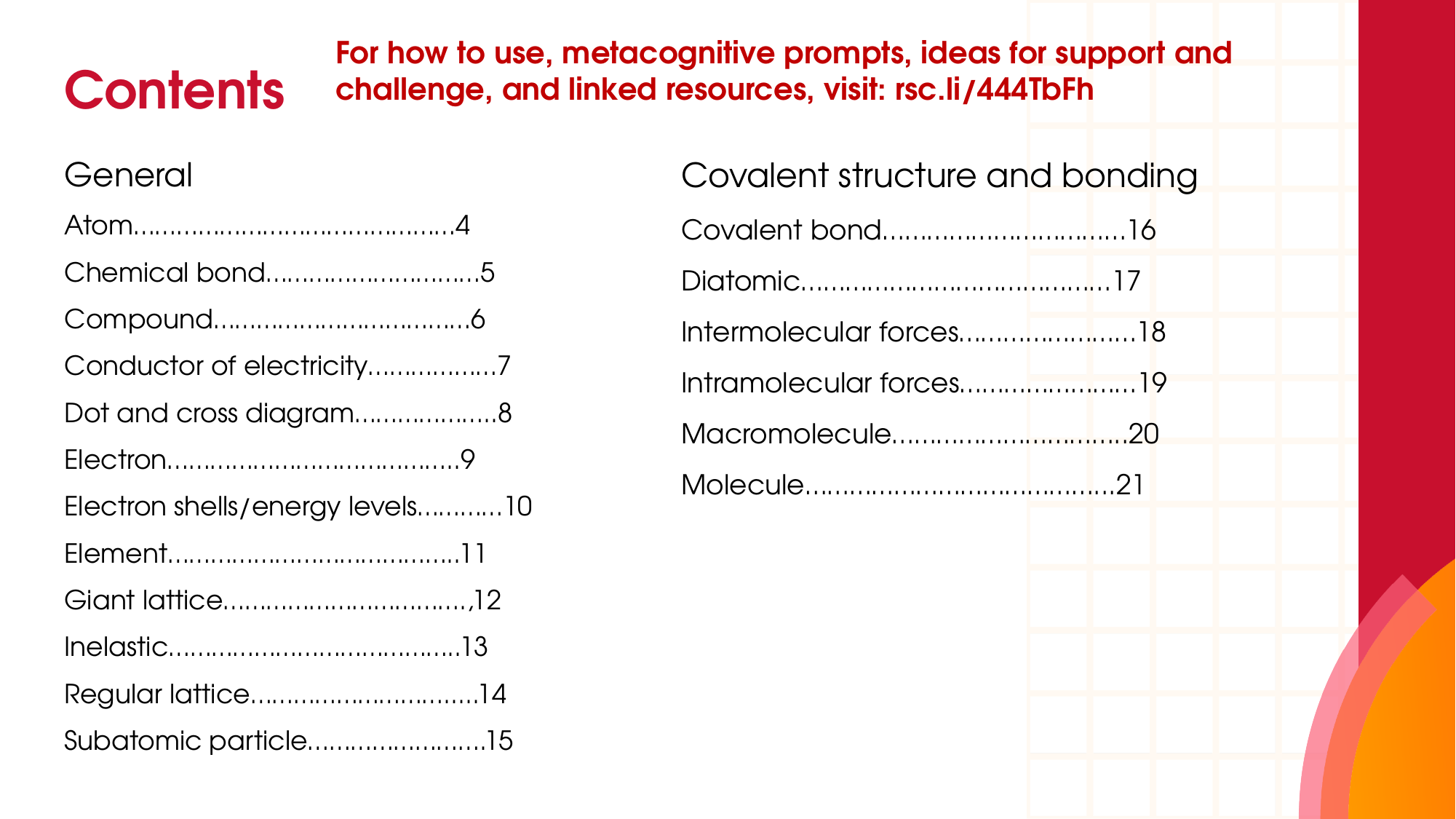

For how to use, metacognitive prompts, ideas for support and challenge, and linked resources, visit: rsc.li/444TbFh

# Contents

General
Atom………………………………………4
Chemical bond…………………………5
Compound………………………………6
Conductor of electricity………………7
Dot and cross diagram………………..8
Electron…………………………………..9
Electron shells/energy levels…………10
Element…………………………………..11
Giant lattice…………………………….,12
Inelastic…………………………………..13
Regular lattice……………………….....14
Subatomic particle…………………….15
Covalent structure and bonding
Covalent bond……………………………16
Diatomic……………………………………17
Intermolecular forces……………………18
Intramolecular forces……………………19
Macromolecule…………………………..20
Molecule…………………………………...21